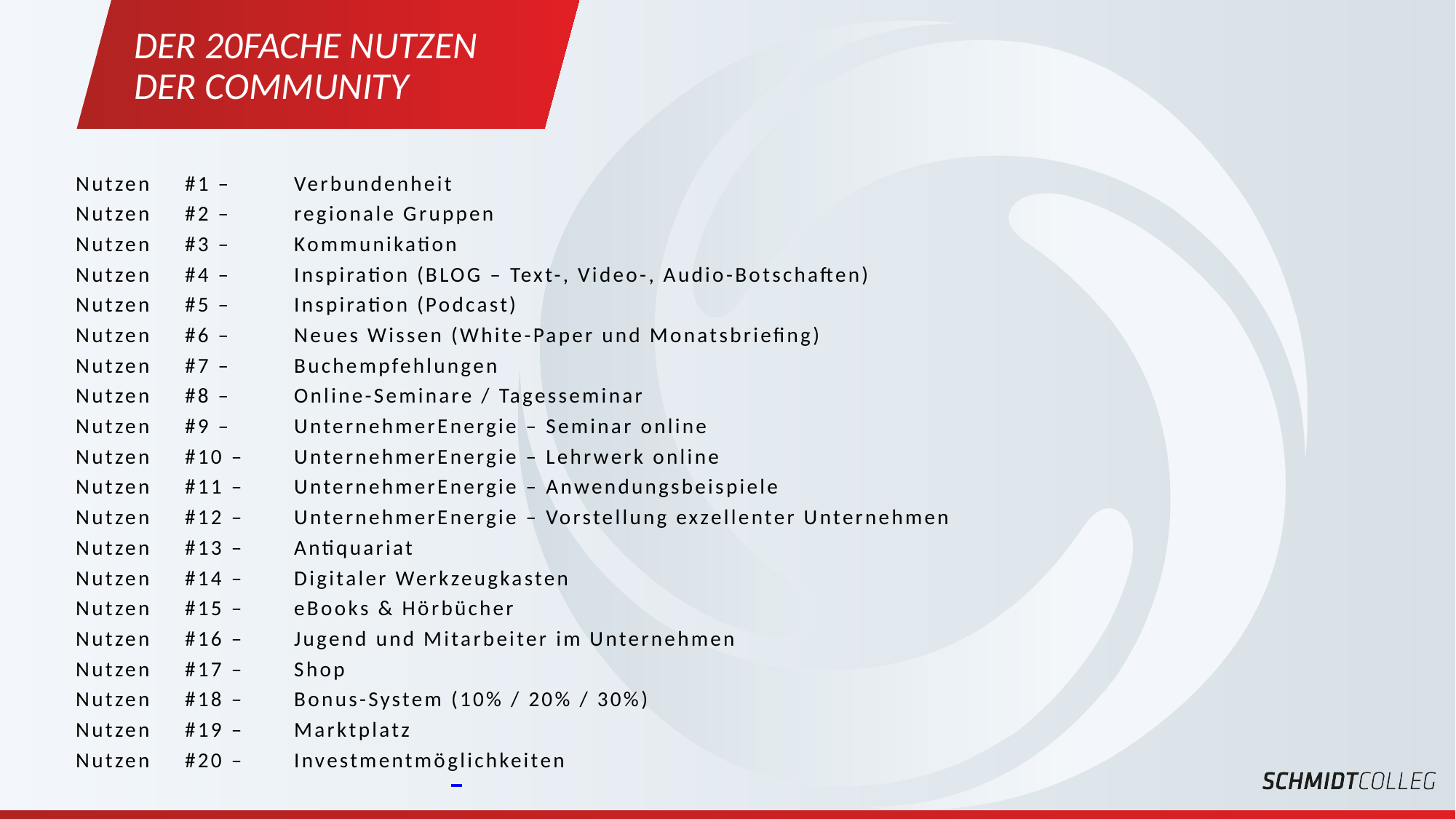

Der 20fache Nutzen der Community

Nutzen	#1 –	Verbundenheit
Nutzen	#2 –	regionale Gruppen
Nutzen	#3 –	Kommunikation
Nutzen	#4 –	Inspiration (BLOG – Text-, Video-, Audio-Botschaften)
Nutzen	#5 – 	Inspiration (Podcast)
Nutzen	#6 – 	Neues Wissen (White-Paper und Monatsbriefing)
Nutzen	#7 – 	Buchempfehlungen
Nutzen	#8 – 	Online-Seminare / Tagesseminar
Nutzen	#9 – 	UnternehmerEnergie – Seminar online
Nutzen	#10 – 	UnternehmerEnergie – Lehrwerk online
Nutzen	#11 – 	UnternehmerEnergie – Anwendungsbeispiele
Nutzen	#12 – 	UnternehmerEnergie – Vorstellung exzellenter Unternehmen
Nutzen	#13 – 	Antiquariat
Nutzen	#14 – 	Digitaler Werkzeugkasten
Nutzen	#15 – 	eBooks & Hörbücher
Nutzen	#16 – 	Jugend und Mitarbeiter im Unternehmen
Nutzen	#17 – 	Shop
Nutzen	#18 – 	Bonus-System (10% / 20% / 30%)
Nutzen	#19 – 	Marktplatz
Nutzen	#20 – 	Investmentmöglichkeiten